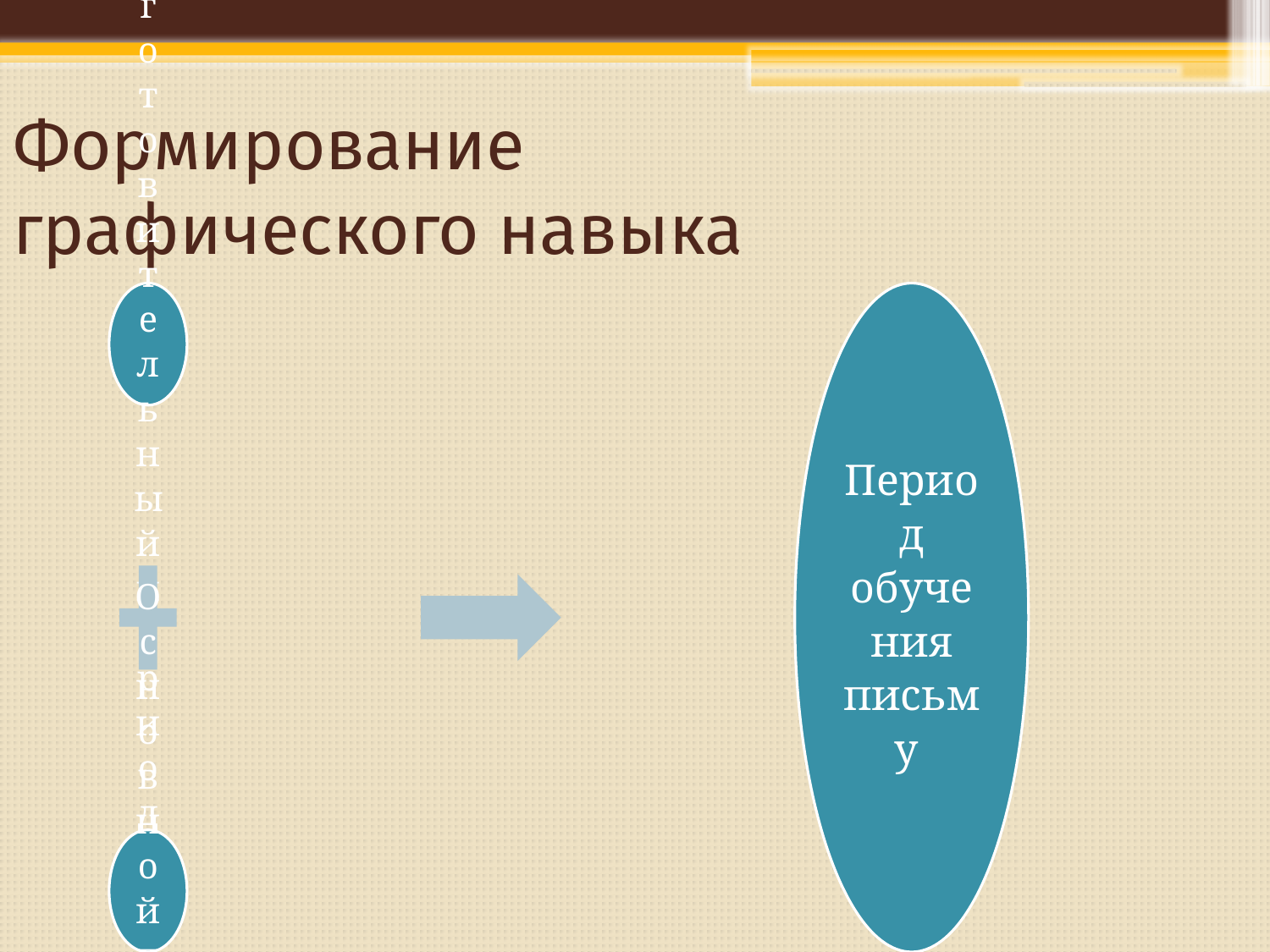

# Формирование графического навыка
период
Период обучения письму